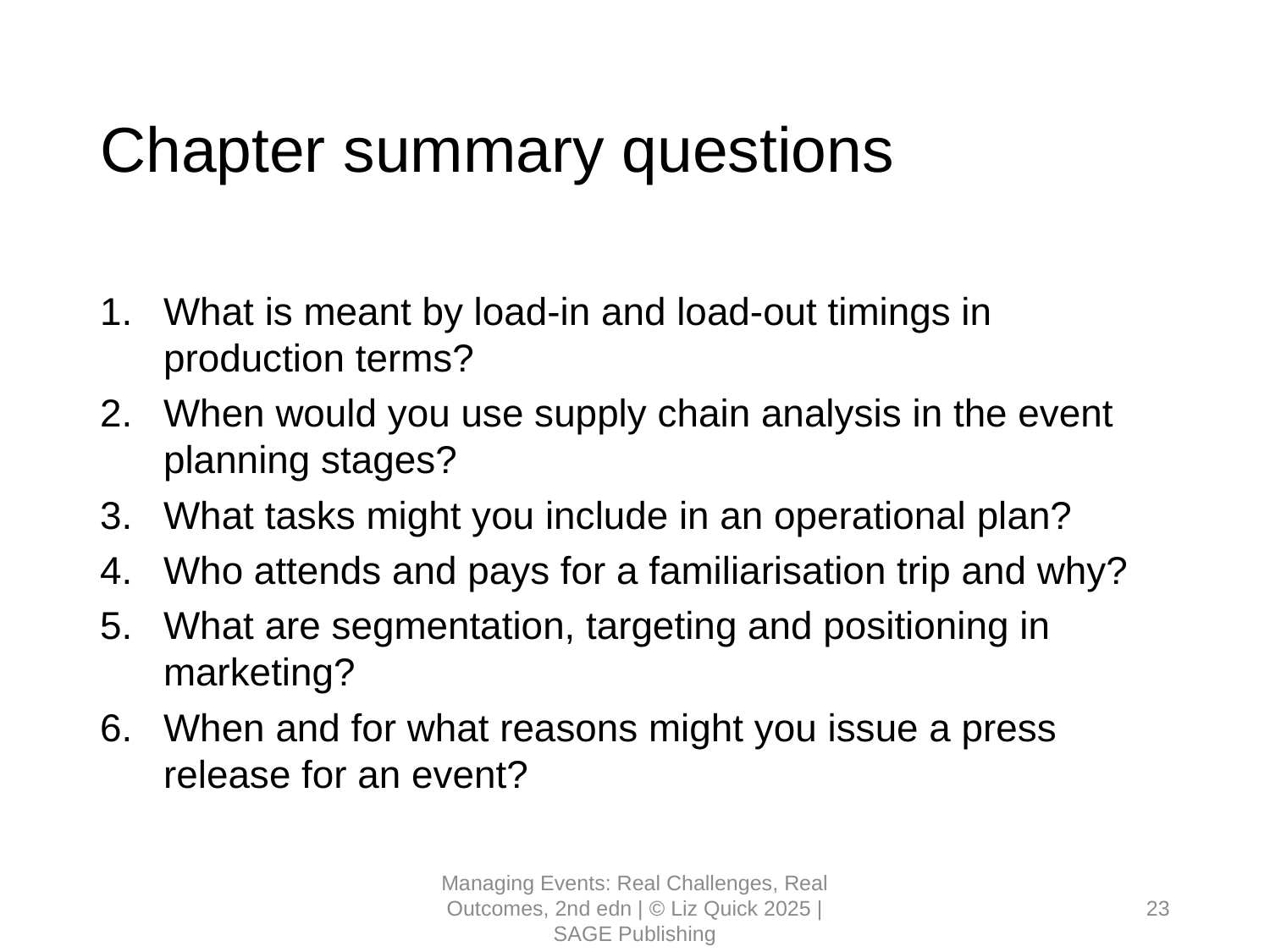

# Chapter summary questions
What is meant by load-in and load-out timings in production terms?
When would you use supply chain analysis in the event planning stages?
What tasks might you include in an operational plan?
Who attends and pays for a familiarisation trip and why?
What are segmentation, targeting and positioning in marketing?
When and for what reasons might you issue a press release for an event?
Managing Events: Real Challenges, Real Outcomes, 2nd edn | © Liz Quick 2025 | SAGE Publishing
23